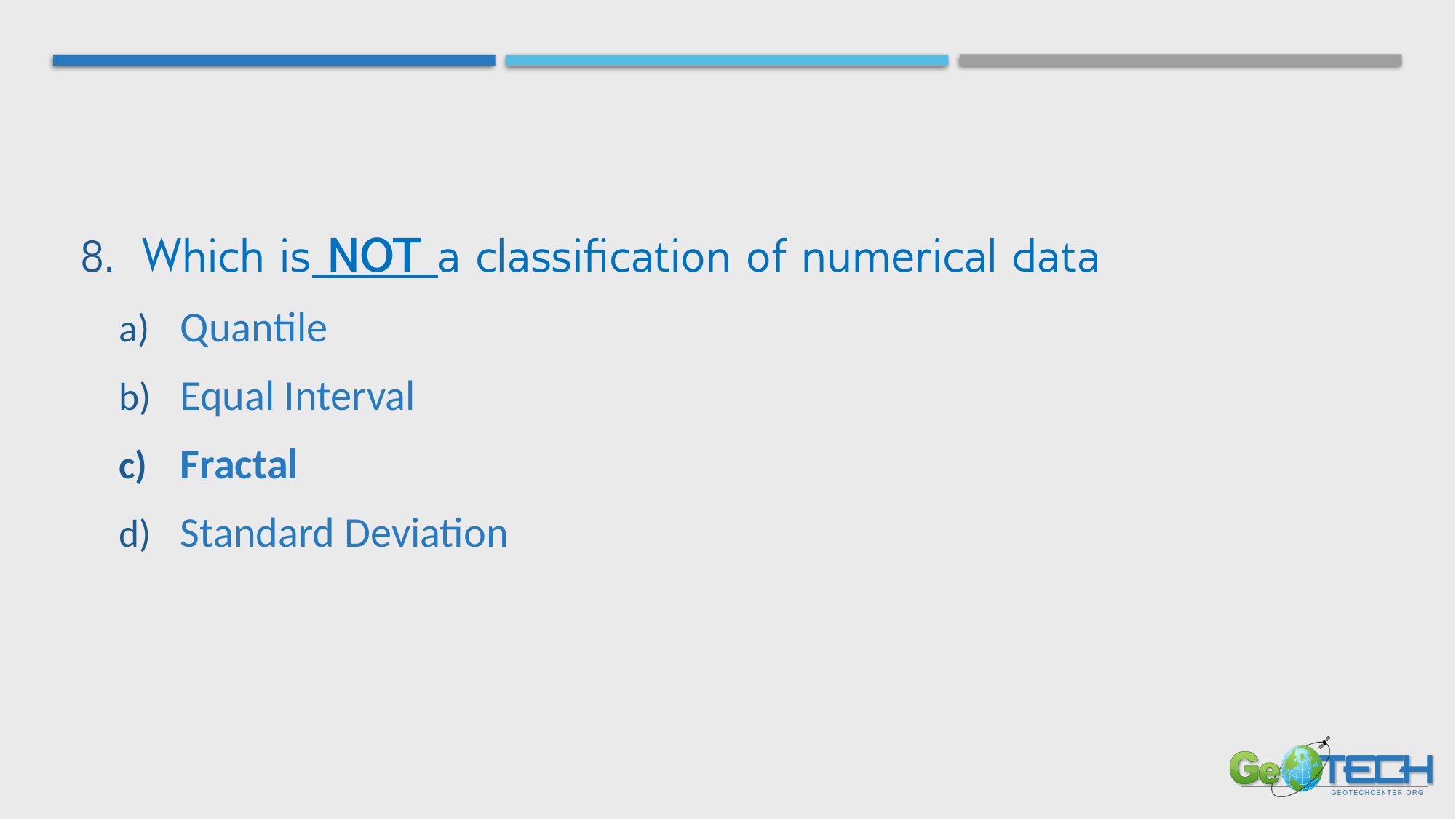

Which is NOT a classification of numerical data
Quantile
Equal Interval
Fractal
Standard Deviation